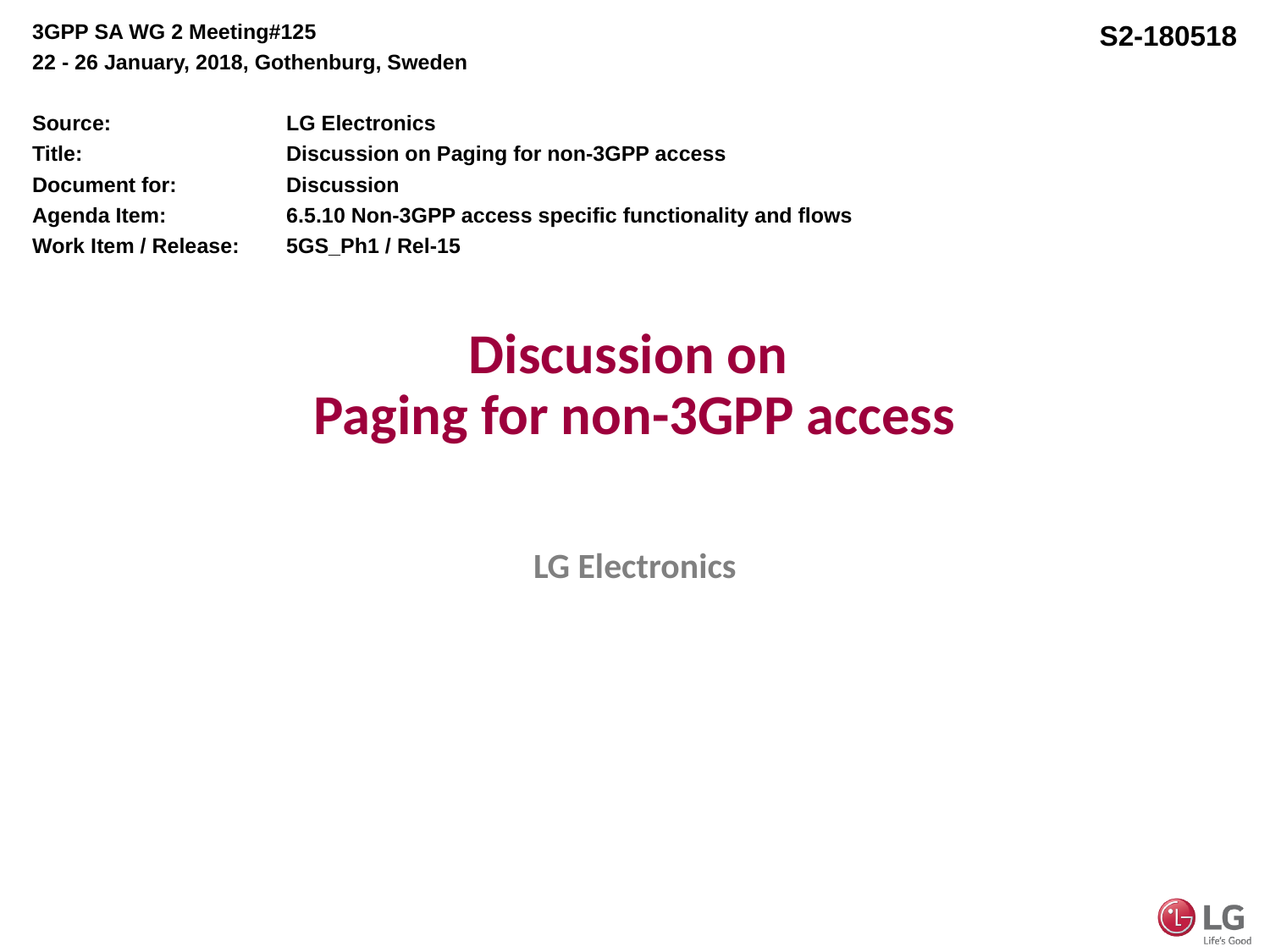

3GPP SA WG 2 Meeting#125
22 - 26 January, 2018, Gothenburg, Sweden

Source:		LG Electronics
Title:		Discussion on Paging for non-3GPP access
Document for:	Discussion
Agenda Item:	6.5.10 Non-3GPP access specific functionality and flows
Work Item / Release:	5GS_Ph1 / Rel-15
S2-180518
# Discussion on Paging for non-3GPP access
LG Electronics